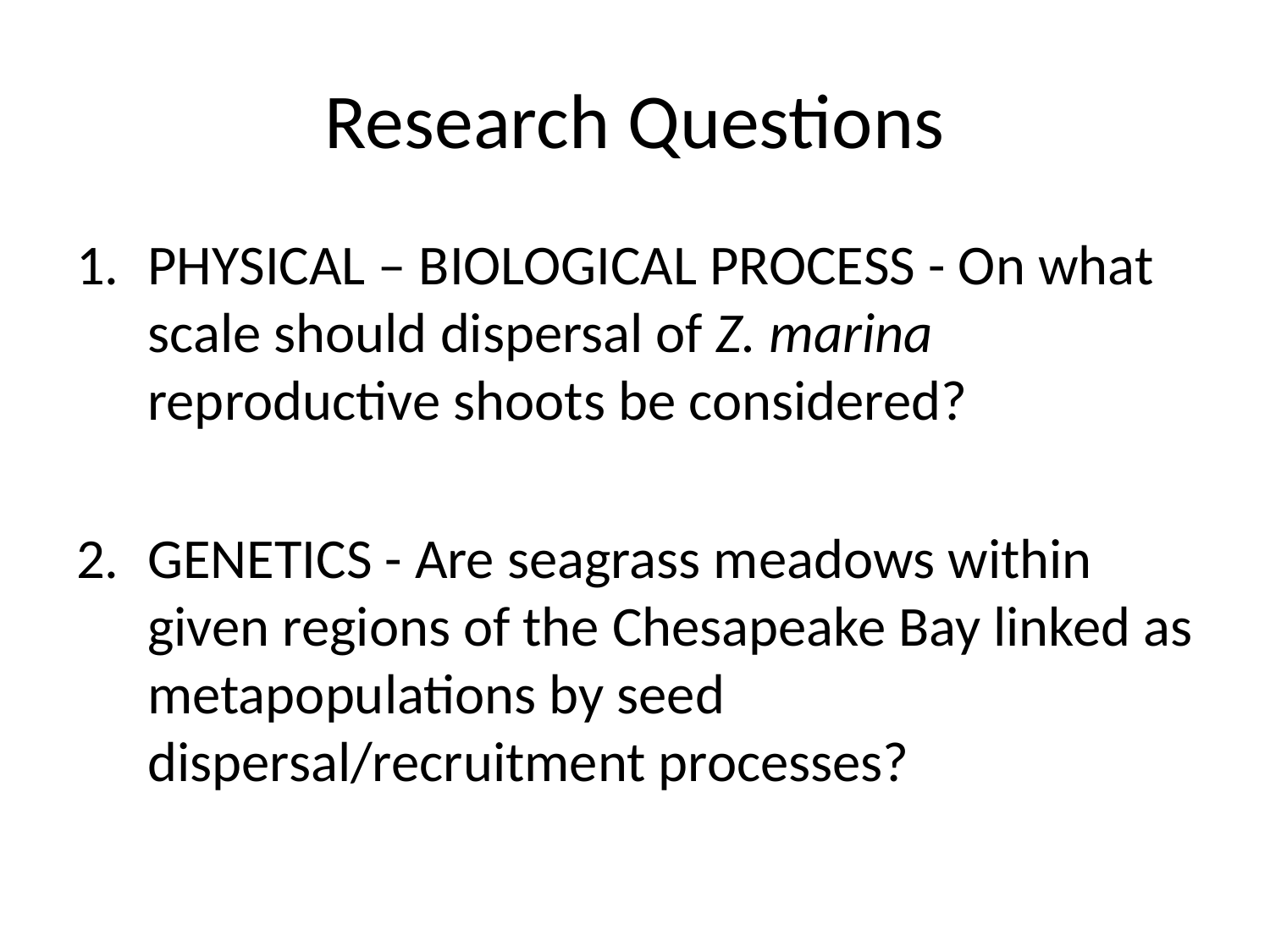

# Research Questions
PHYSICAL – BIOLOGICAL PROCESS - On what scale should dispersal of Z. marina reproductive shoots be considered?

GENETICS - Are seagrass meadows within given regions of the Chesapeake Bay linked as metapopulations by seed dispersal/recruitment processes?